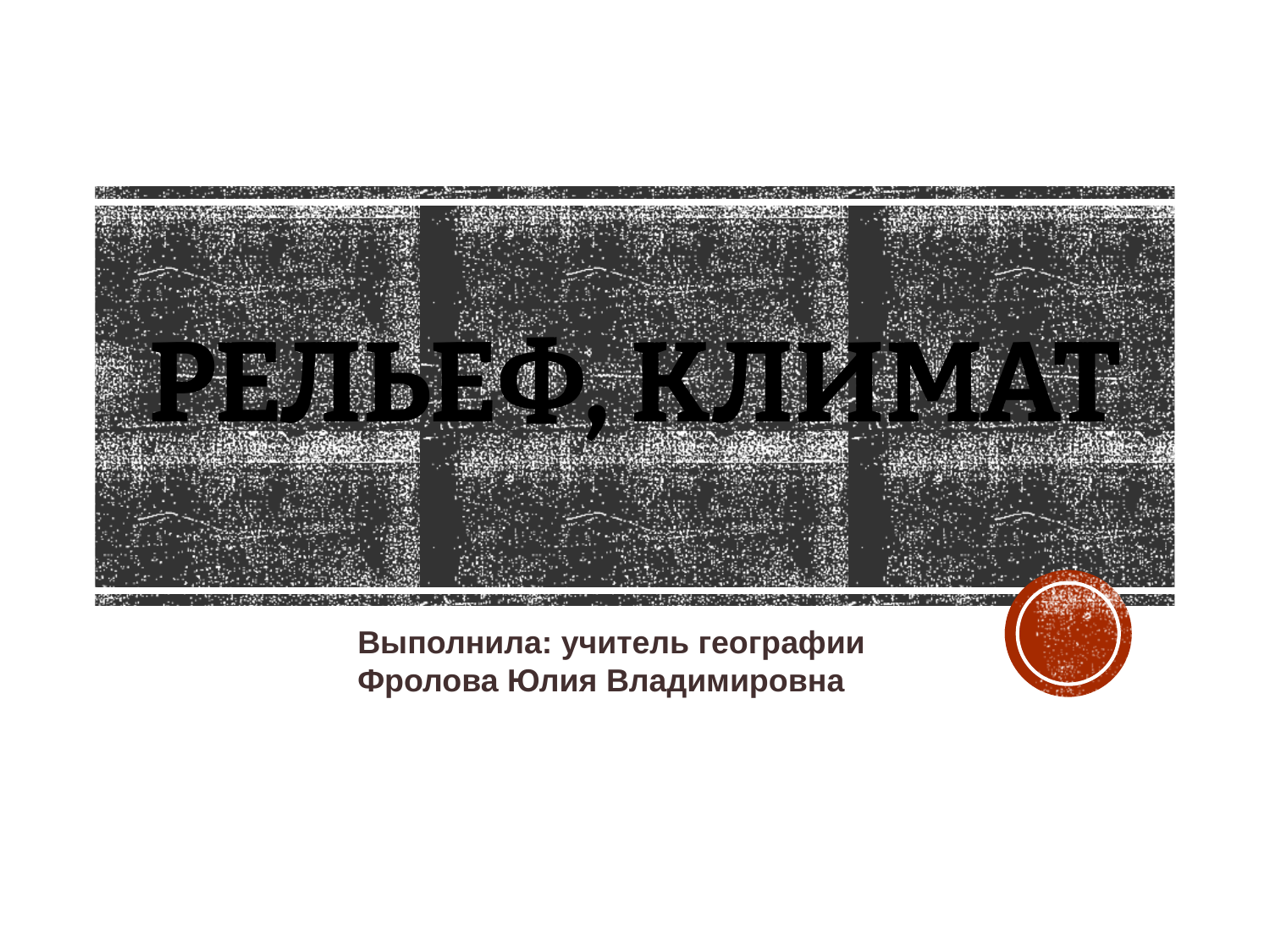

# Рельеф, климат
Выполнила: учитель географии
Фролова Юлия Владимировна